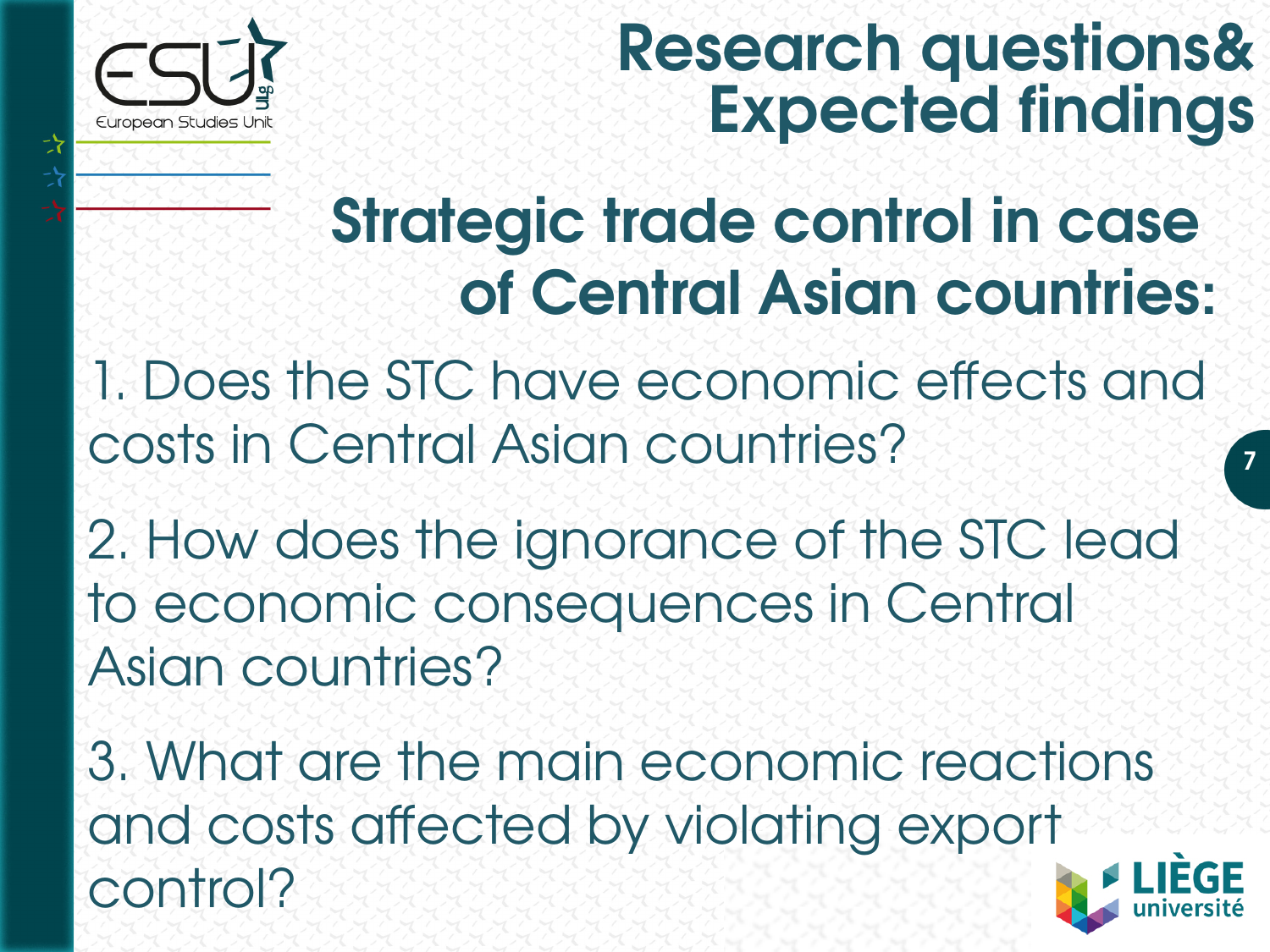

Research questions&
Expected findings
Strategic trade control in case
of Central Asian countries:
1. Does the STC have economic effects and costs in Central Asian countries?
2. How does the ignorance of the STC lead to economic consequences in Central Asian countries?
3. What are the main economic reactions and costs affected by violating export control?

7
7